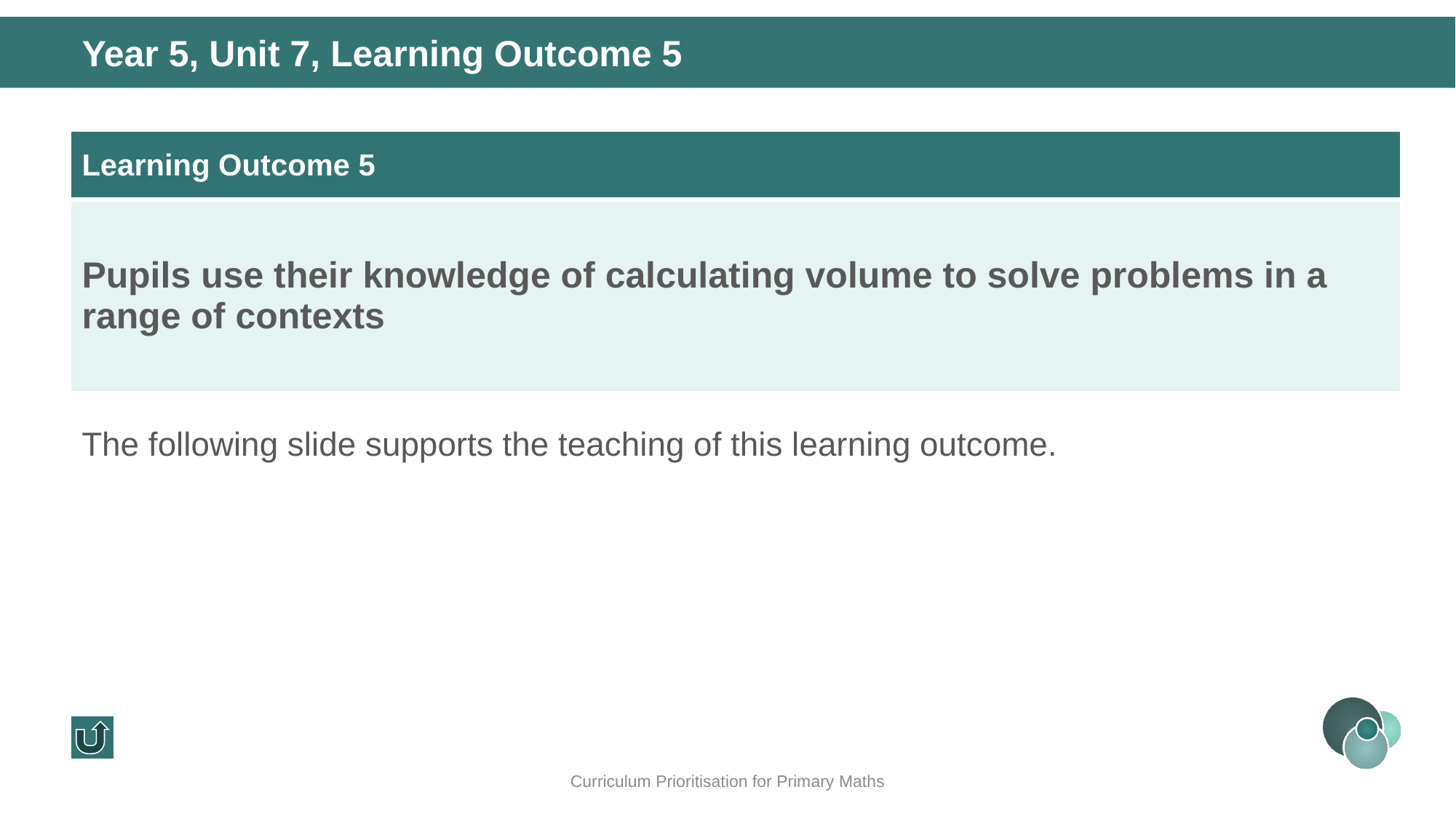

Year 5, Unit 7, Learning Outcome 5
| Learning Outcome 5 |
| --- |
| Pupils use their knowledge of calculating volume to solve problems in a range of contexts |
The following slide supports the teaching of this learning outcome.

Curriculum Prioritisation for Primary Maths